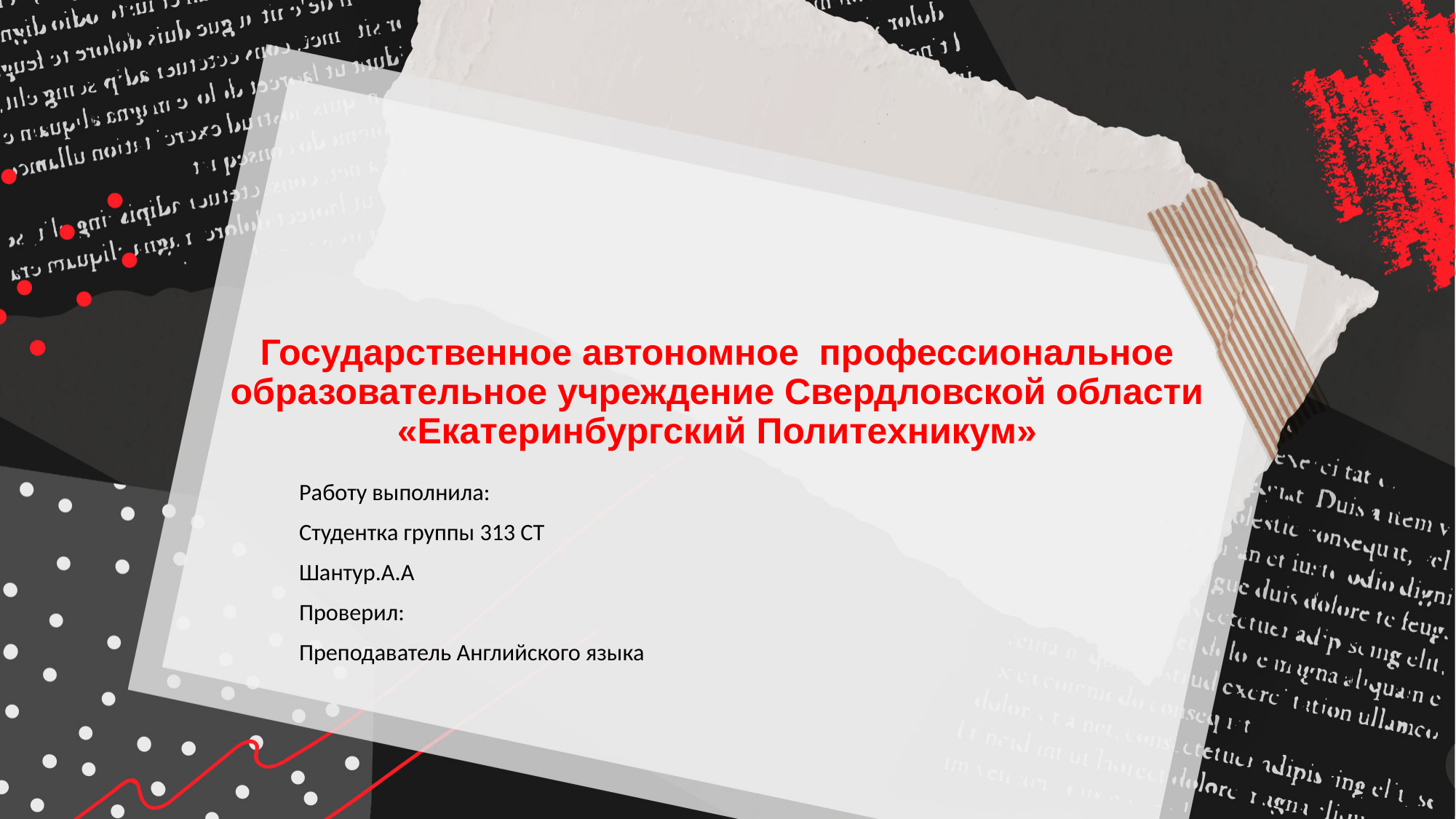

# Государственное автономное  профессиональное образовательное учреждение Свердловской области «Екатеринбургский Политехникум»
Работу выполнила:
Студентка группы 313 СТ
Шантур.А.А
Проверил:
Преподаватель Английского языка